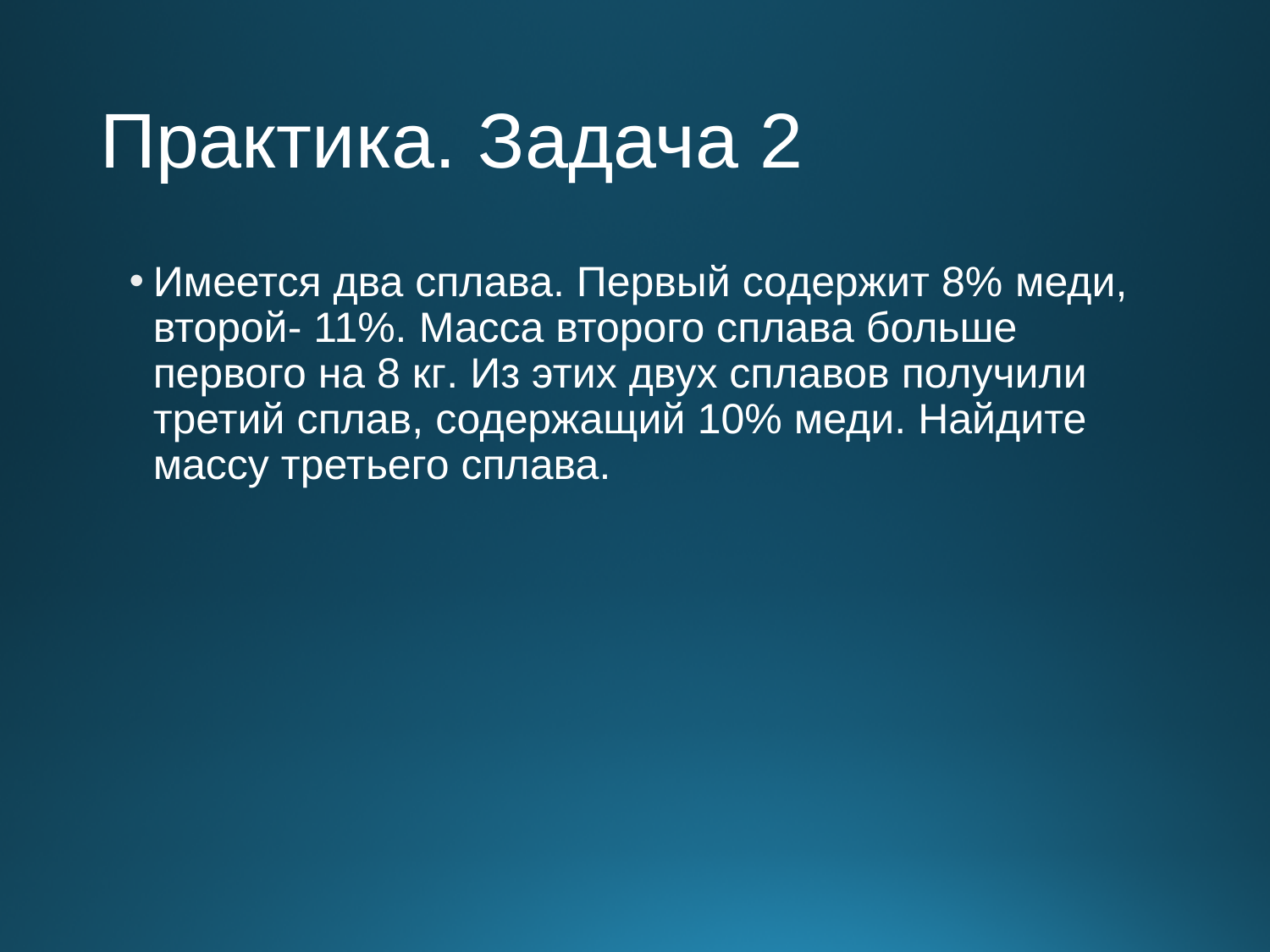

# Практика. Задача 2
Имеется два сплава. Первый содержит 8% меди, второй- 11%. Масса второго сплава больше первого на 8 кг. Из этих двух сплавов получили третий сплав, содержащий 10% меди. Найдите массу третьего сплава.